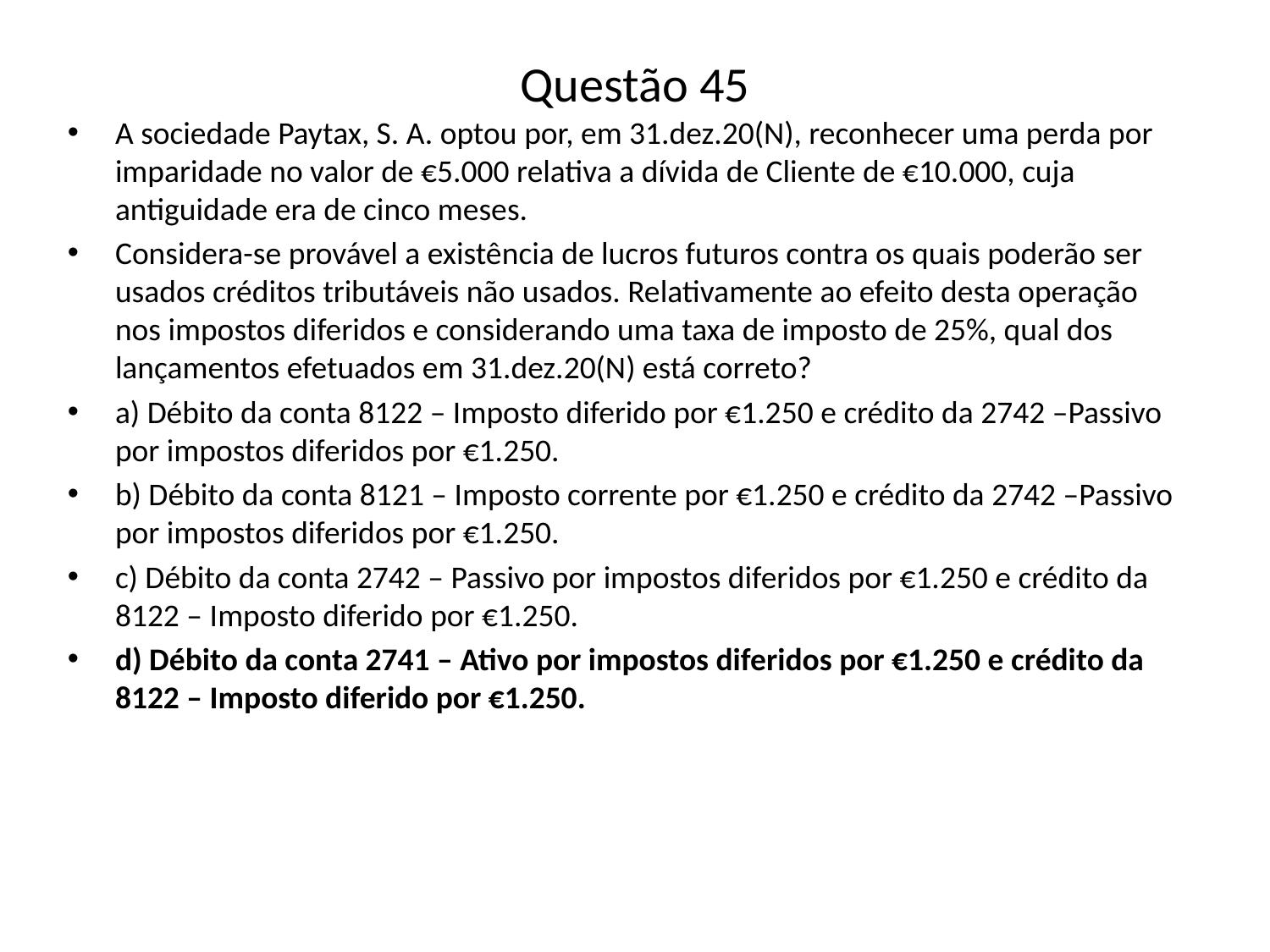

# Questão 45
A sociedade Paytax, S. A. optou por, em 31.dez.20(N), reconhecer uma perda por imparidade no valor de €5.000 relativa a dívida de Cliente de €10.000, cuja antiguidade era de cinco meses.
Considera-se provável a existência de lucros futuros contra os quais poderão ser usados créditos tributáveis não usados. Relativamente ao efeito desta operação nos impostos diferidos e considerando uma taxa de imposto de 25%, qual dos lançamentos efetuados em 31.dez.20(N) está correto?
a) Débito da conta 8122 – Imposto diferido por €1.250 e crédito da 2742 –Passivo por impostos diferidos por €1.250.
b) Débito da conta 8121 – Imposto corrente por €1.250 e crédito da 2742 –Passivo por impostos diferidos por €1.250.
c) Débito da conta 2742 – Passivo por impostos diferidos por €1.250 e crédito da 8122 – Imposto diferido por €1.250.
d) Débito da conta 2741 – Ativo por impostos diferidos por €1.250 e crédito da 8122 – Imposto diferido por €1.250.